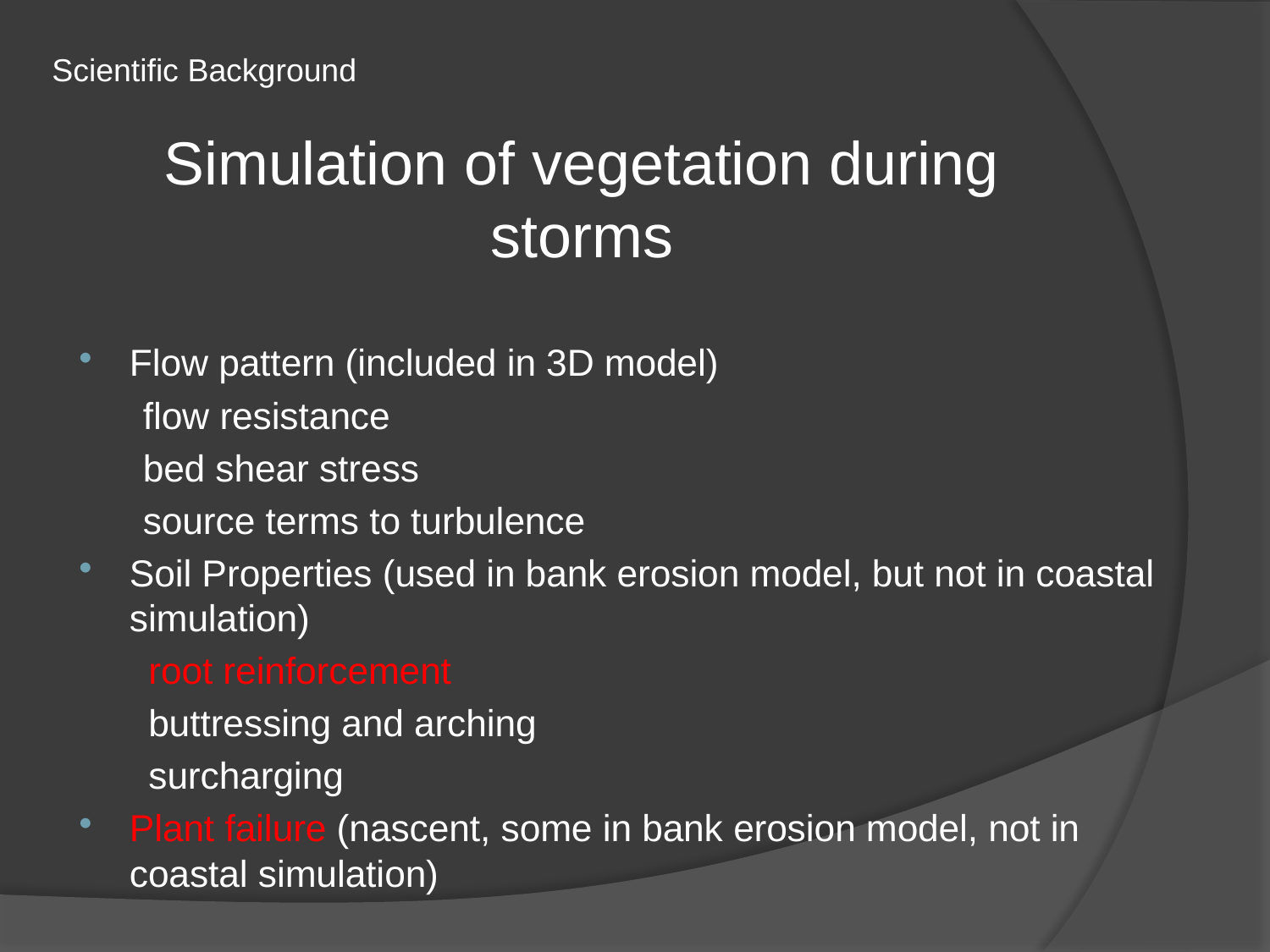

Scientific Background
# Simulation of vegetation during storms
Flow pattern (included in 3D model)
      flow resistance
      bed shear stress
      source terms to turbulence
Soil Properties (used in bank erosion model, but not in coastal simulation)
       root reinforcement
       buttressing and arching
       surcharging
Plant failure (nascent, some in bank erosion model, not in coastal simulation)